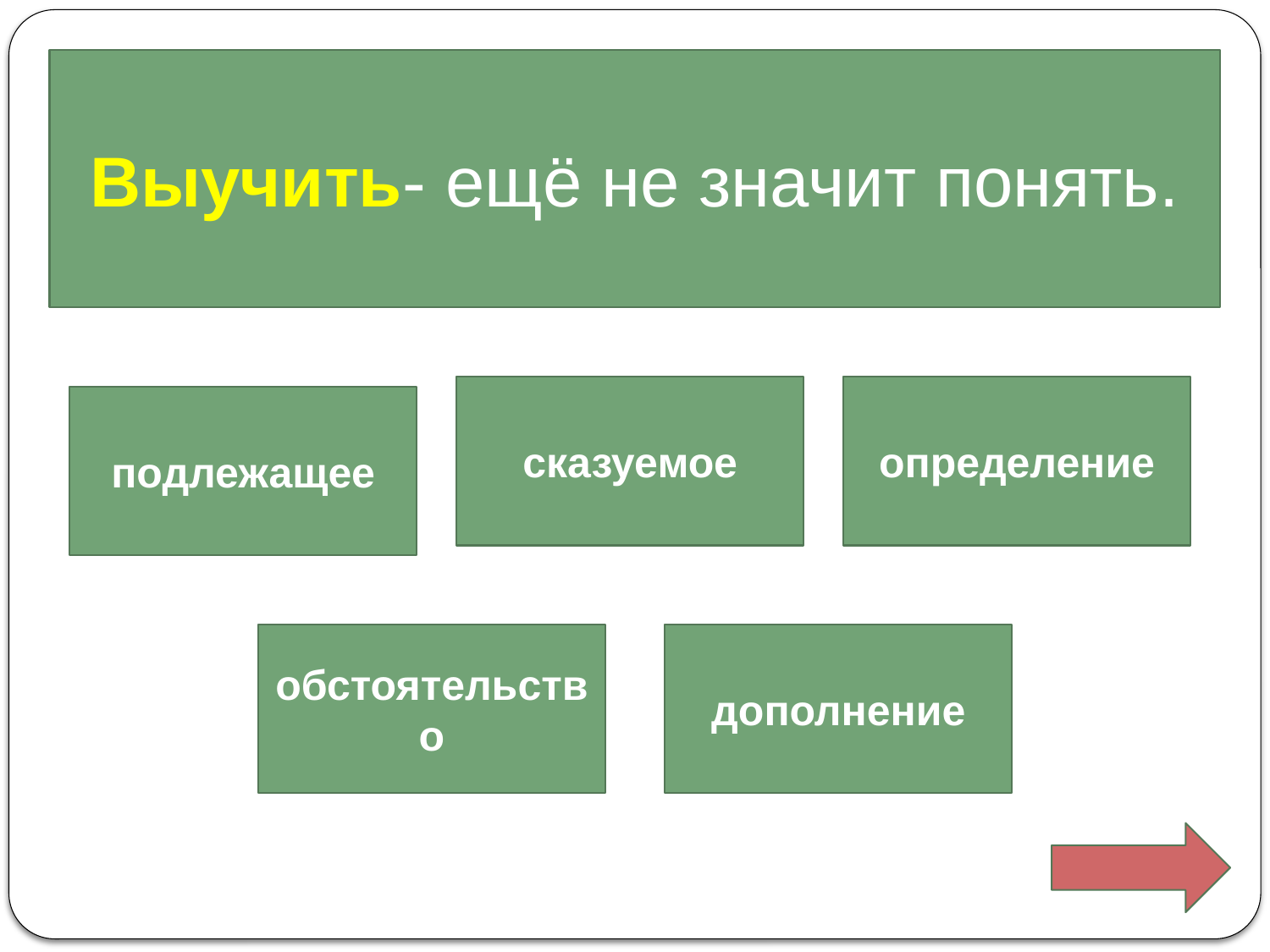

Выучить- ещё не значит понять.
сказуемое
определение
подлежащее
обстоятельство
дополнение